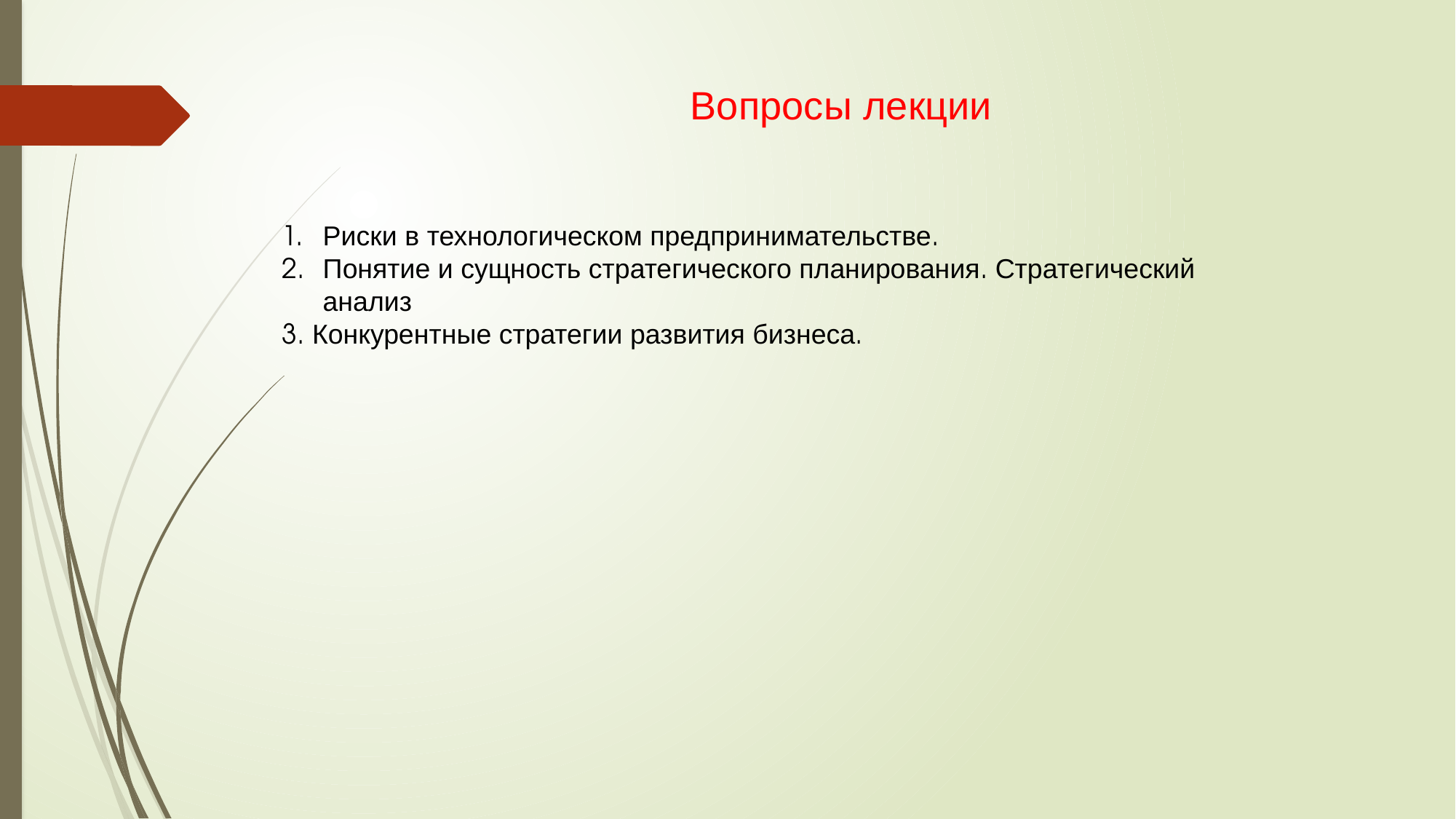

# Вопросы лекции
Риски в технологическом предпринимательстве.
Понятие и сущность стратегического планирования. Стратегический анализ
3. Конкурентные стратегии развития бизнеса.